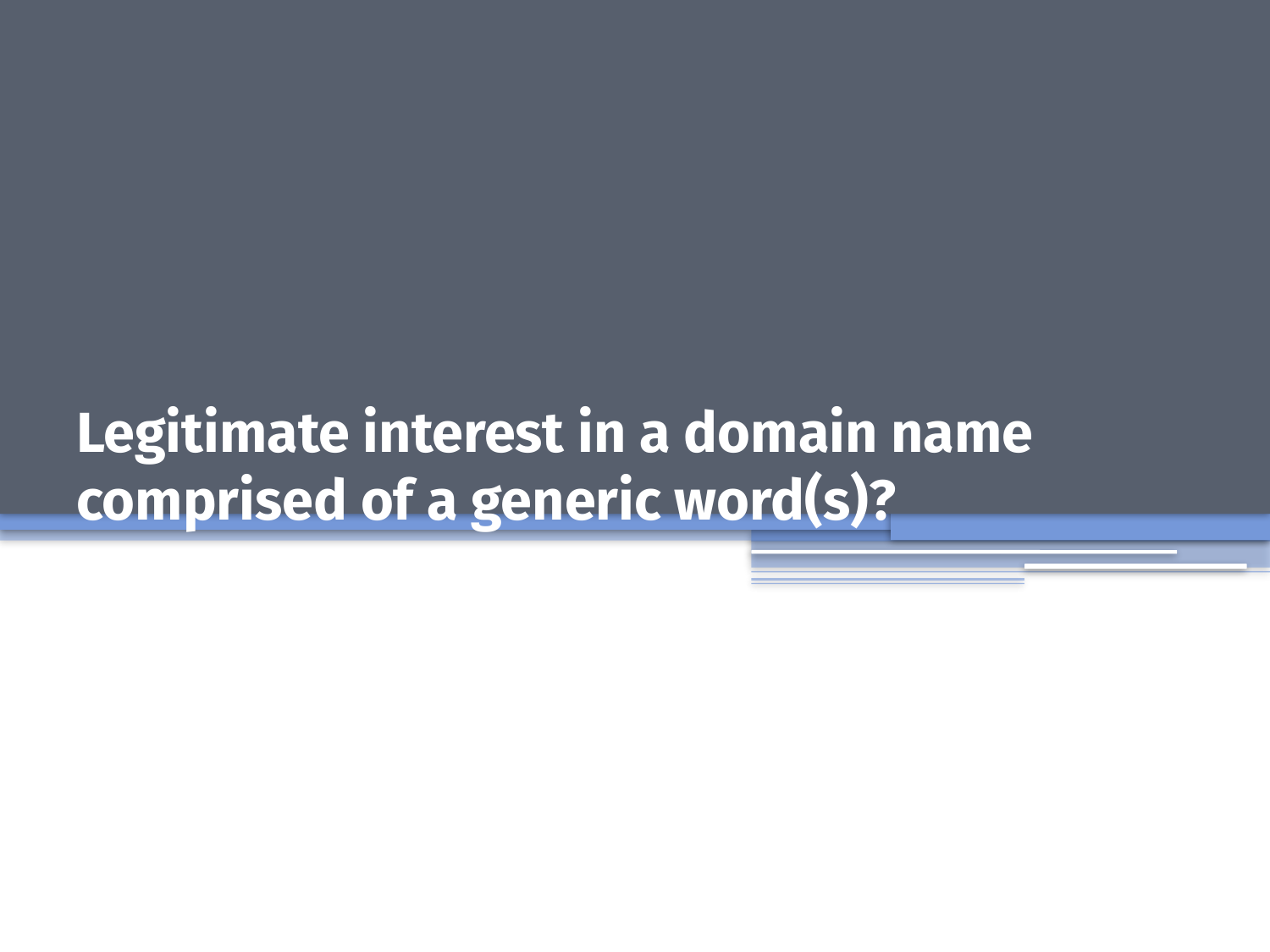

# Legitimate interest in a domain name comprised of a generic word(s)?